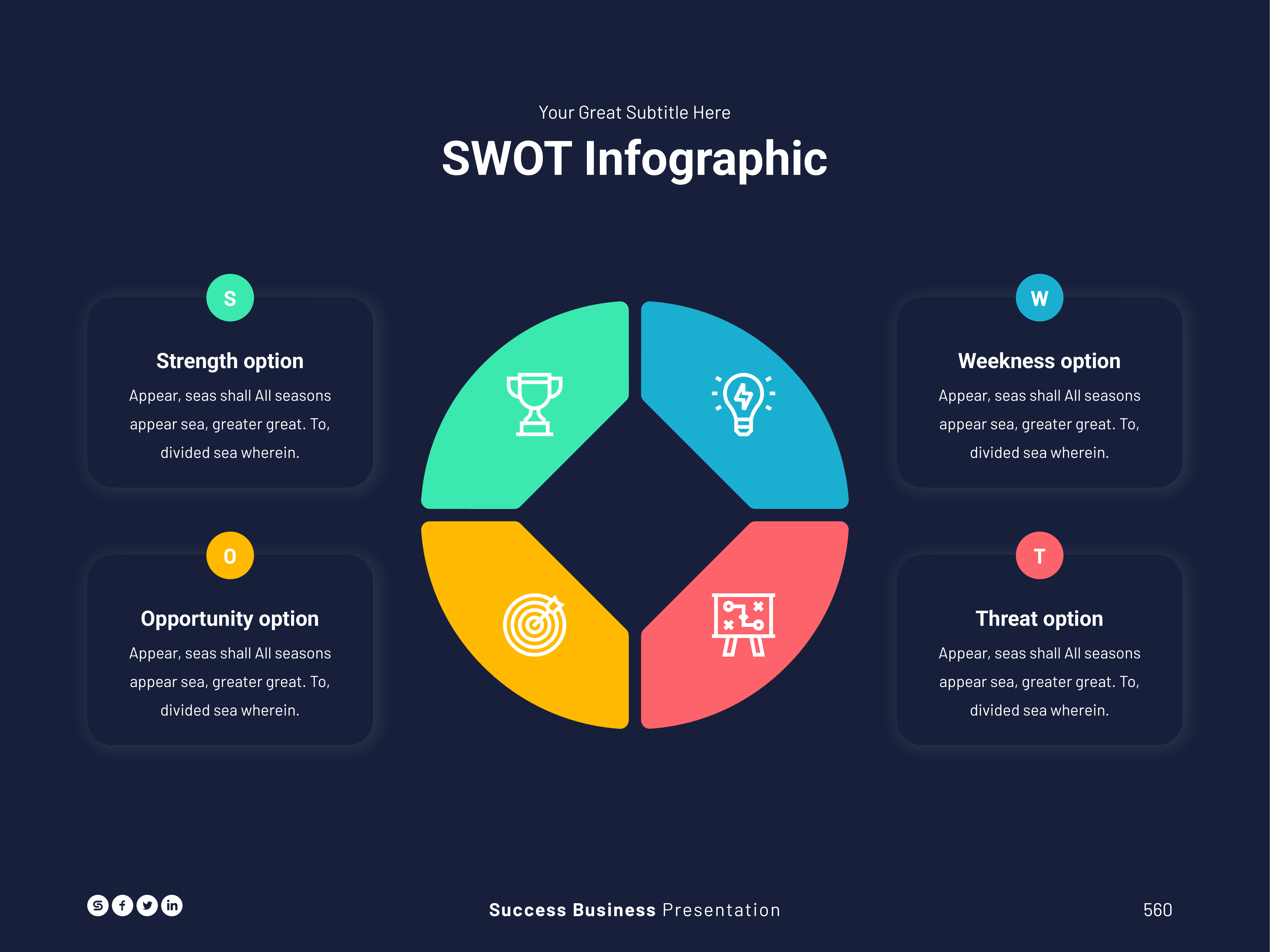

Your Great Subtitle Here
SWOT Infographic
S
W

Strength option
Appear, seas shall All seasons appear sea, greater great. To, divided sea wherein.
Weekness option
Appear, seas shall All seasons appear sea, greater great. To, divided sea wherein.

O
T

Opportunity option
Appear, seas shall All seasons appear sea, greater great. To, divided sea wherein.
Threat option
Appear, seas shall All seasons appear sea, greater great. To, divided sea wherein.